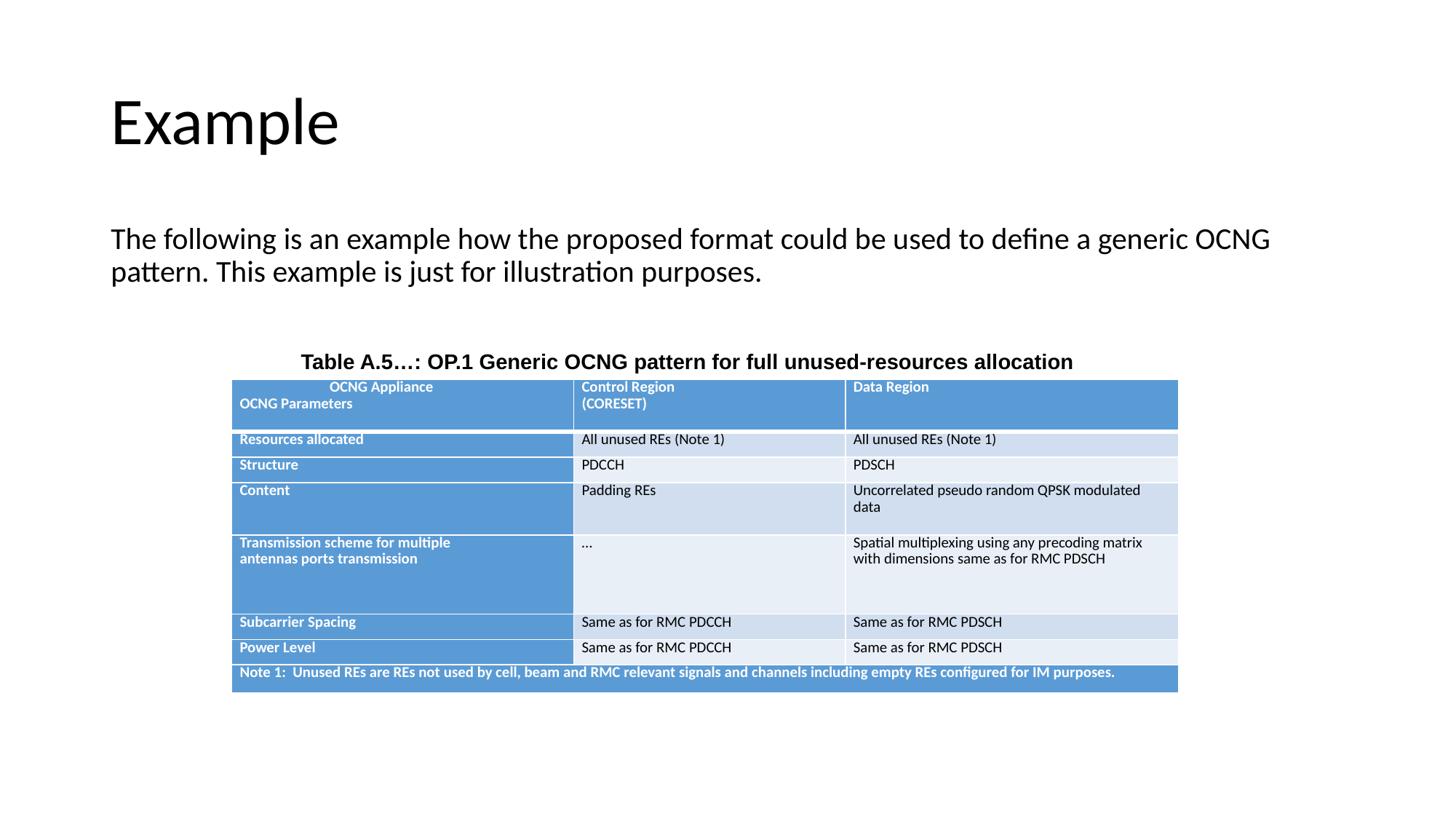

# Example
The following is an example how the proposed format could be used to define a generic OCNG pattern. This example is just for illustration purposes.

Table A.5…: OP.1 Generic OCNG pattern for full unused-resources allocation
| OCNG Appliance OCNG Parameters | Control Region (CORESET) | Data Region |
| --- | --- | --- |
| Resources allocated | All unused REs (Note 1) | All unused REs (Note 1) |
| Structure | PDCCH | PDSCH |
| Content | Padding REs | Uncorrelated pseudo random QPSK modulated data |
| Transmission scheme for multiple antennas ports transmission | … | Spatial multiplexing using any precoding matrix with dimensions same as for RMC PDSCH |
| Subcarrier Spacing | Same as for RMC PDCCH | Same as for RMC PDSCH |
| Power Level | Same as for RMC PDCCH | Same as for RMC PDSCH |
| Note 1: Unused REs are REs not used by cell, beam and RMC relevant signals and channels including empty REs configured for IM purposes. |  |  |